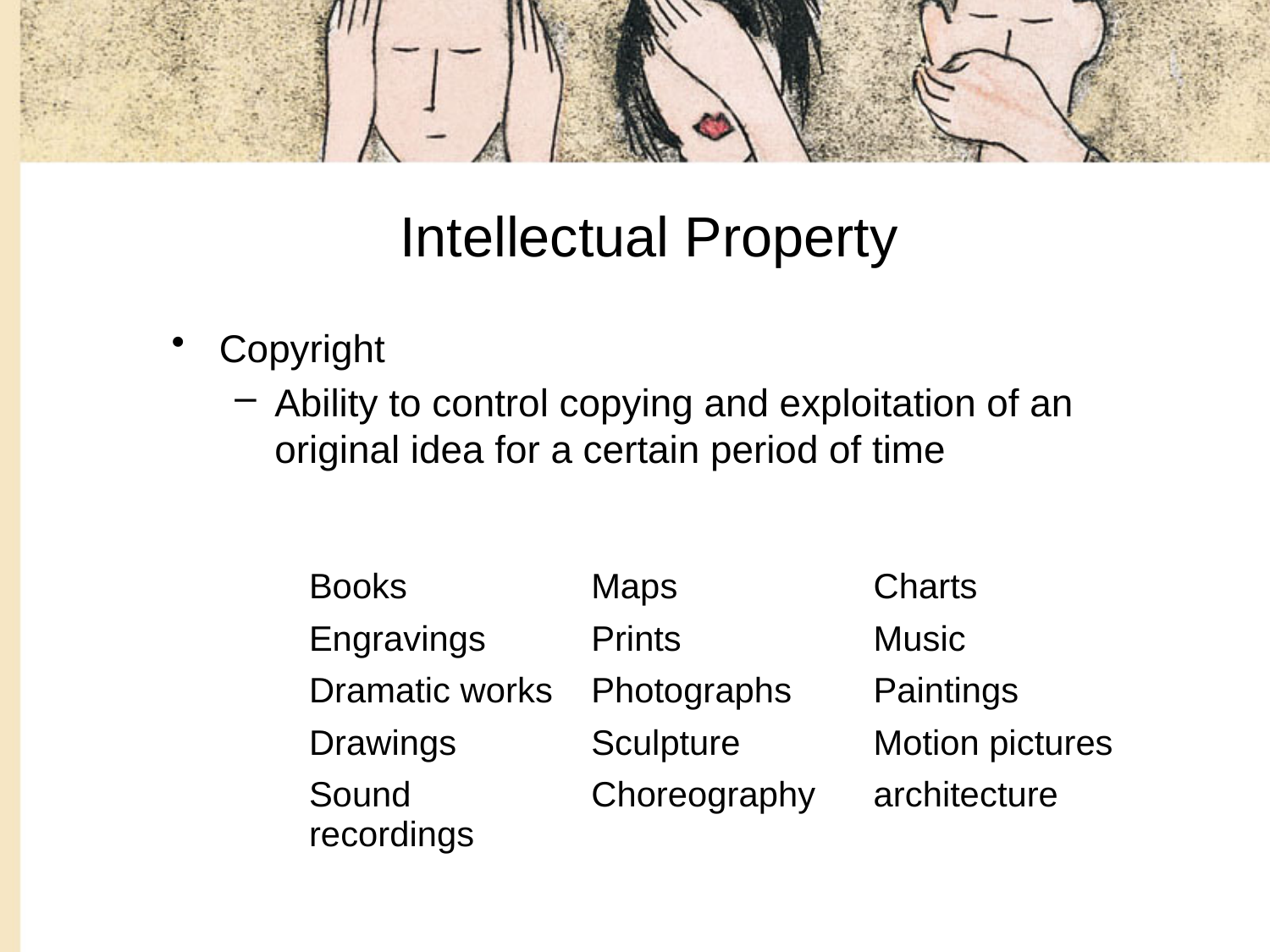

# Intellectual Property
Copyright
Ability to control copying and exploitation of an original idea for a certain period of time
| Books | Maps | Charts |
| --- | --- | --- |
| Engravings | Prints | Music |
| Dramatic works | Photographs | Paintings |
| Drawings | Sculpture | Motion pictures |
| Sound recordings | Choreography | architecture |